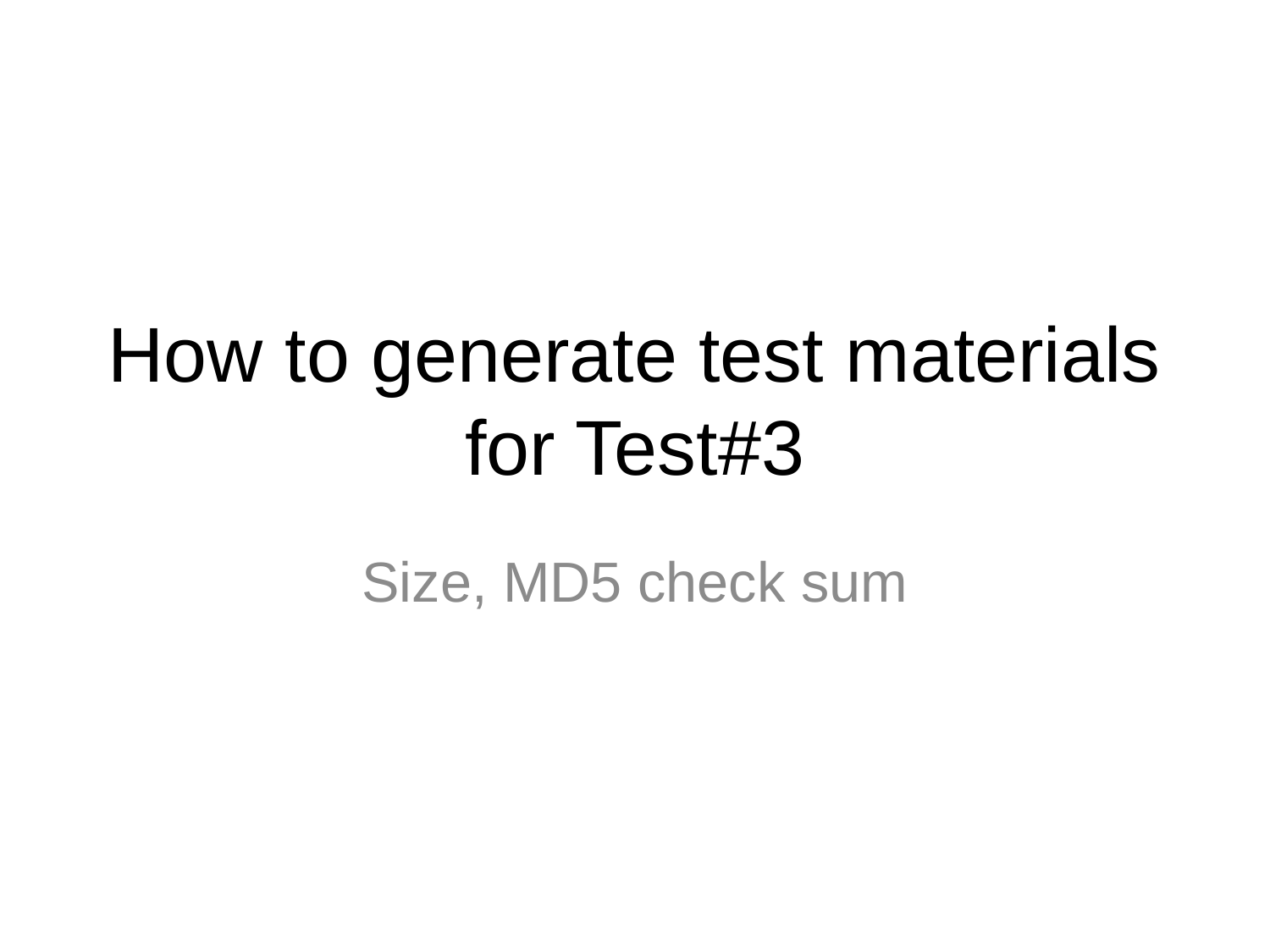

# How to generate test materials for Test#3
Size, MD5 check sum